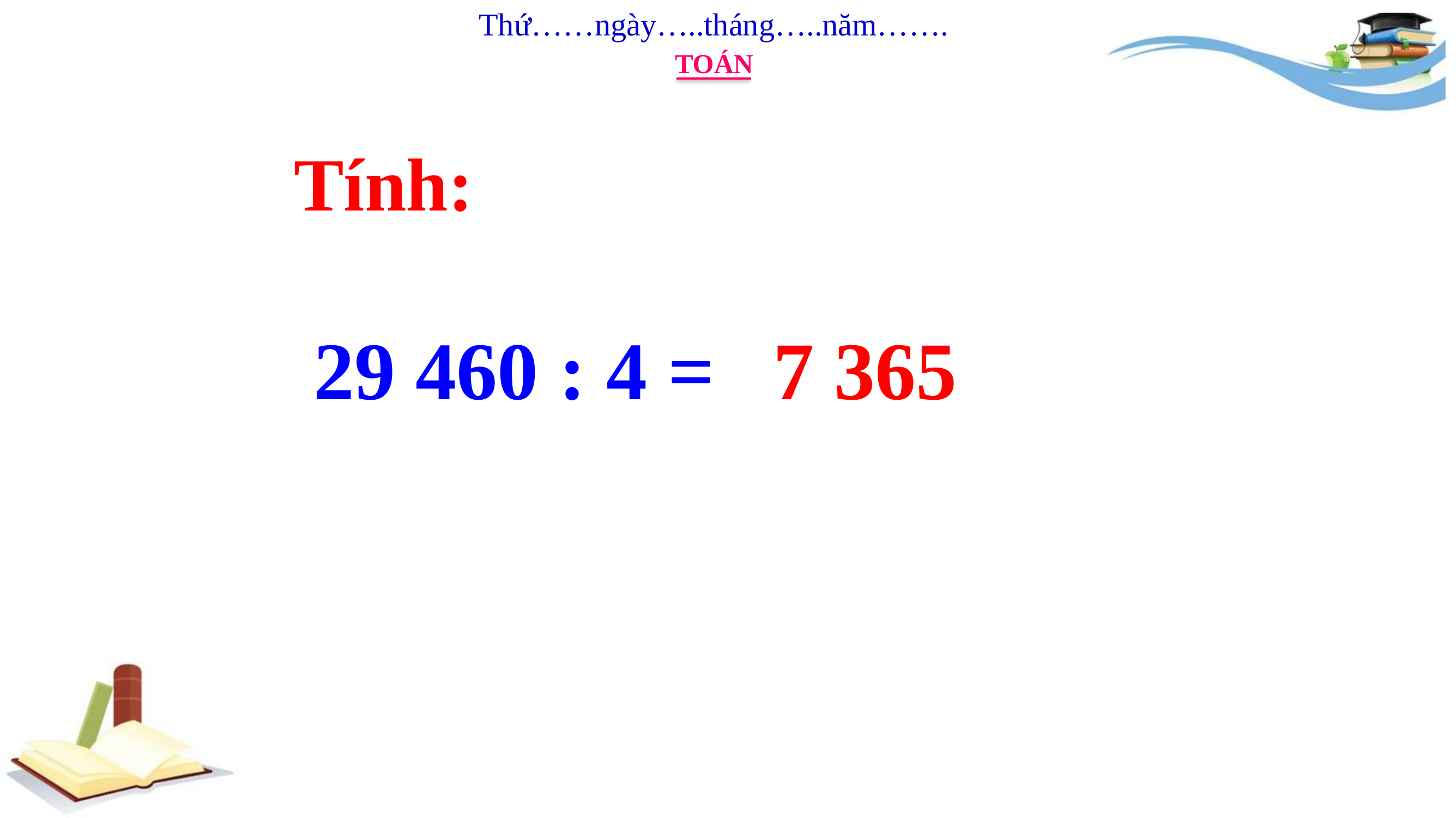

Thứ……ngày…..tháng…..năm…….
TOÁN
Tính:
29 460 : 4 =
7 365